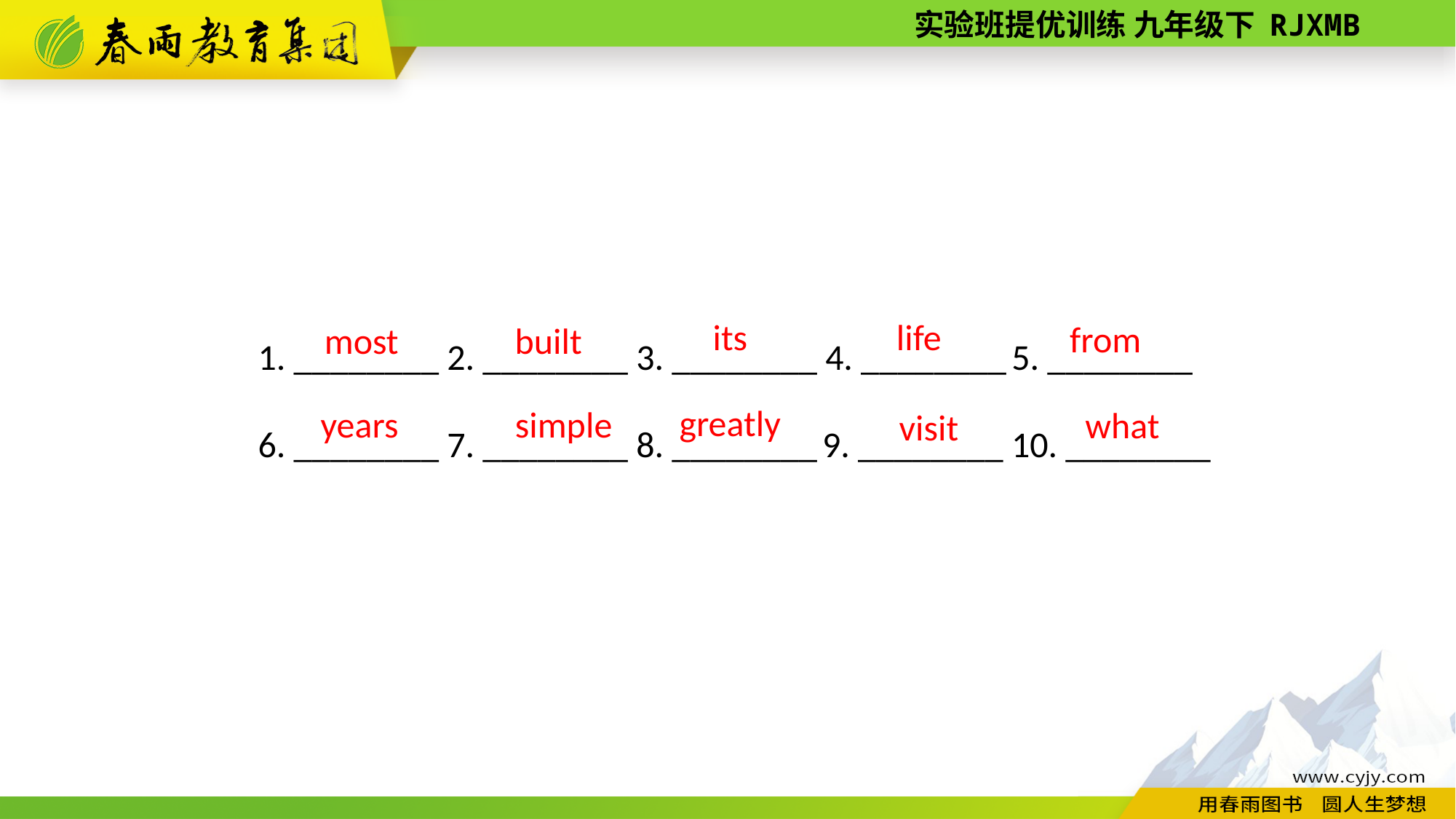

1. ________ 2. ________ 3. ________ 4. ________ 5. ________
6. ________ 7. ________ 8. ________ 9. ________ 10. ________
its
life
from
most
built
greatly
years
simple
what
visit